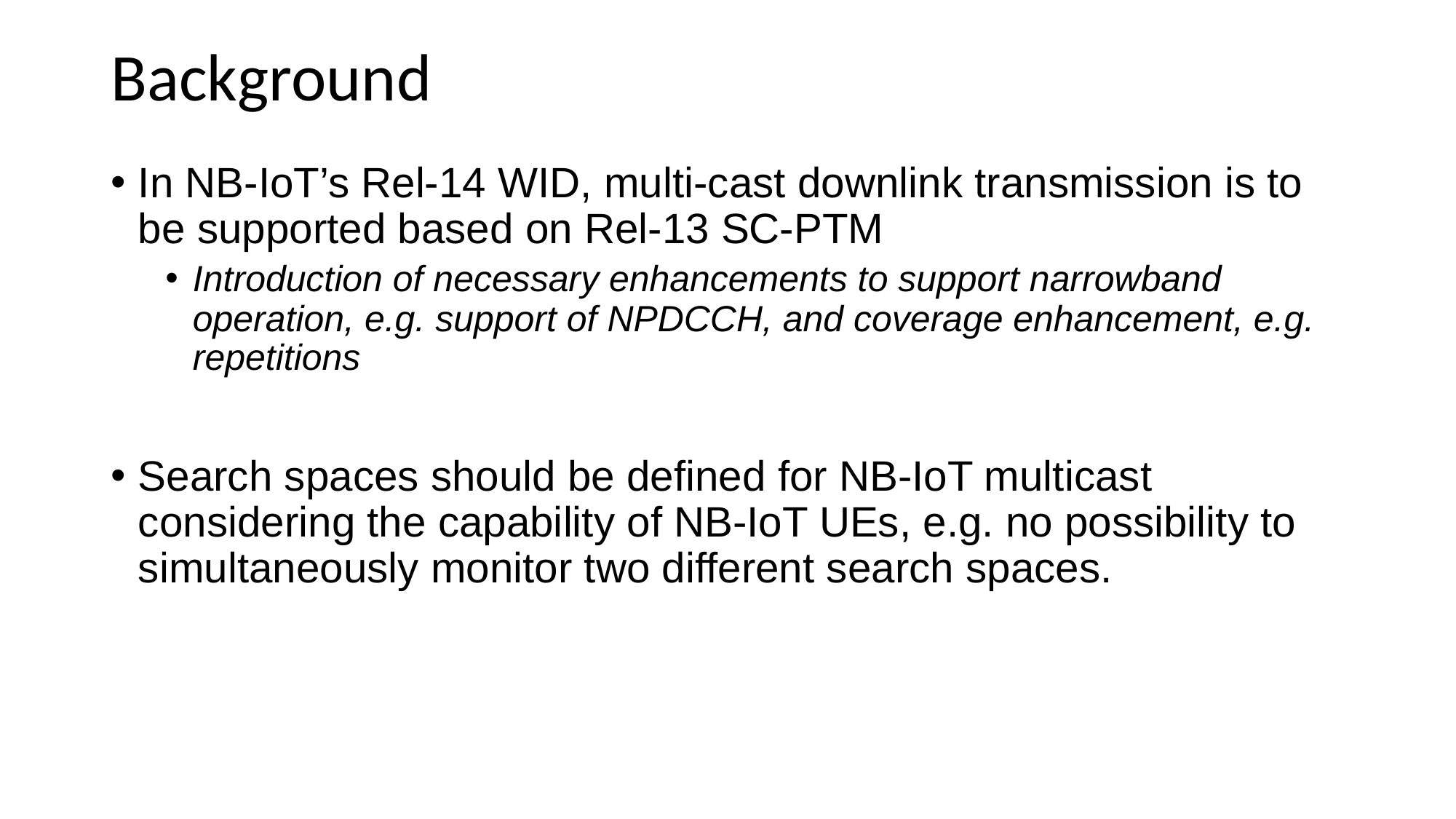

# Background
In NB-IoT’s Rel-14 WID, multi-cast downlink transmission is to be supported based on Rel-13 SC-PTM
Introduction of necessary enhancements to support narrowband operation, e.g. support of NPDCCH, and coverage enhancement, e.g. repetitions

Search spaces should be defined for NB-IoT multicast considering the capability of NB-IoT UEs, e.g. no possibility to simultaneously monitor two different search spaces.